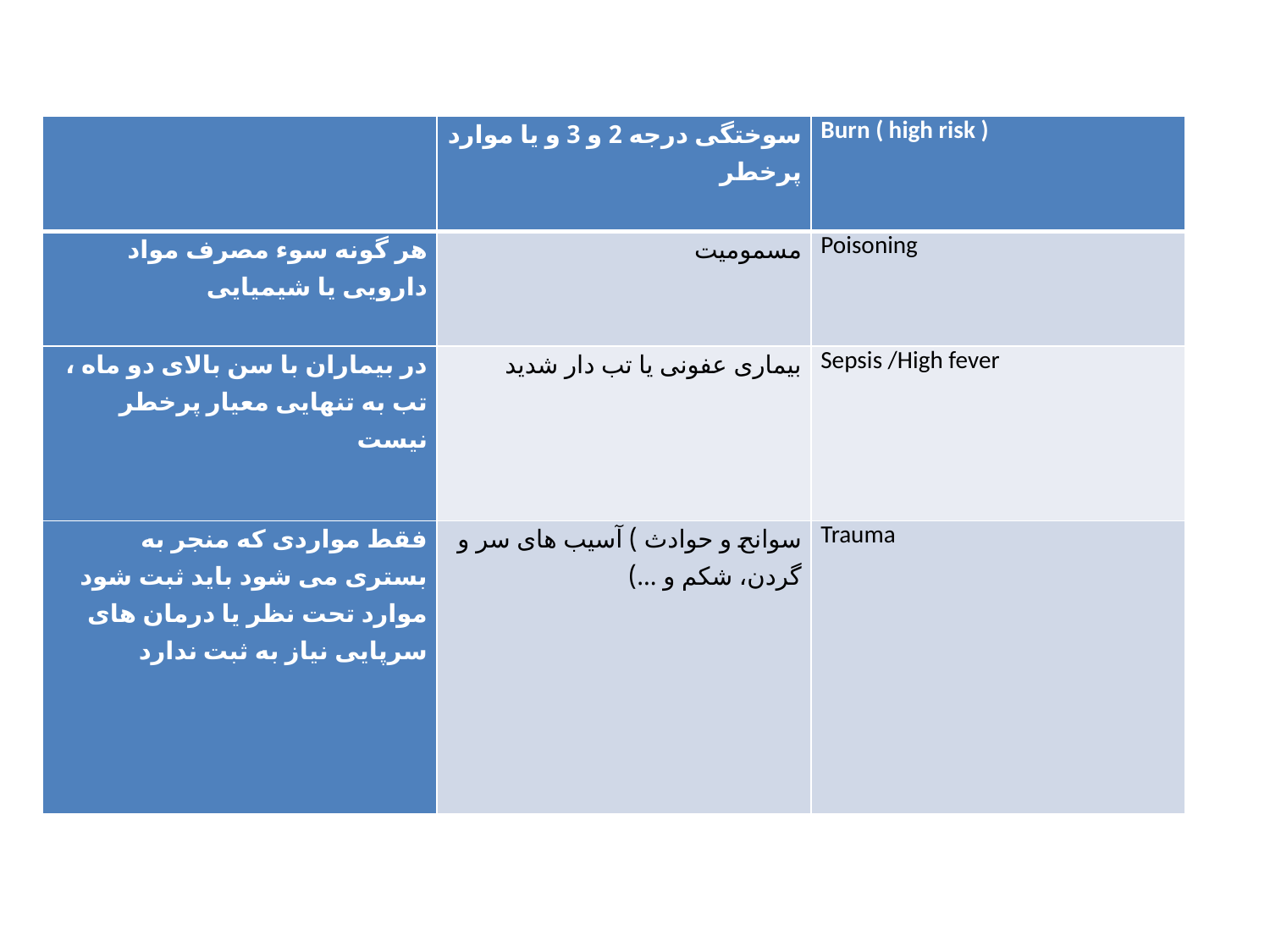

|  | سوختگی درجه 2 و 3 و یا موارد پرخطر | Burn ( high risk ) |
| --- | --- | --- |
| هر گونه سوء مصرف مواد دارویی یا شیمیایی | مسمومیت | Poisoning |
| در بیماران با سن بالای دو ماه ، تب به تنهایی معیار پرخطر نیست | بیماری عفونی یا تب دار شدید | Sepsis /High fever |
| فقط مواردی که منجر به بستری می شود باید ثبت شود موارد تحت نظر یا درمان های سرپایی نیاز به ثبت ندارد | سوانح و حوادث ) آسیب های سر و گردن، شکم و ...) | Trauma |